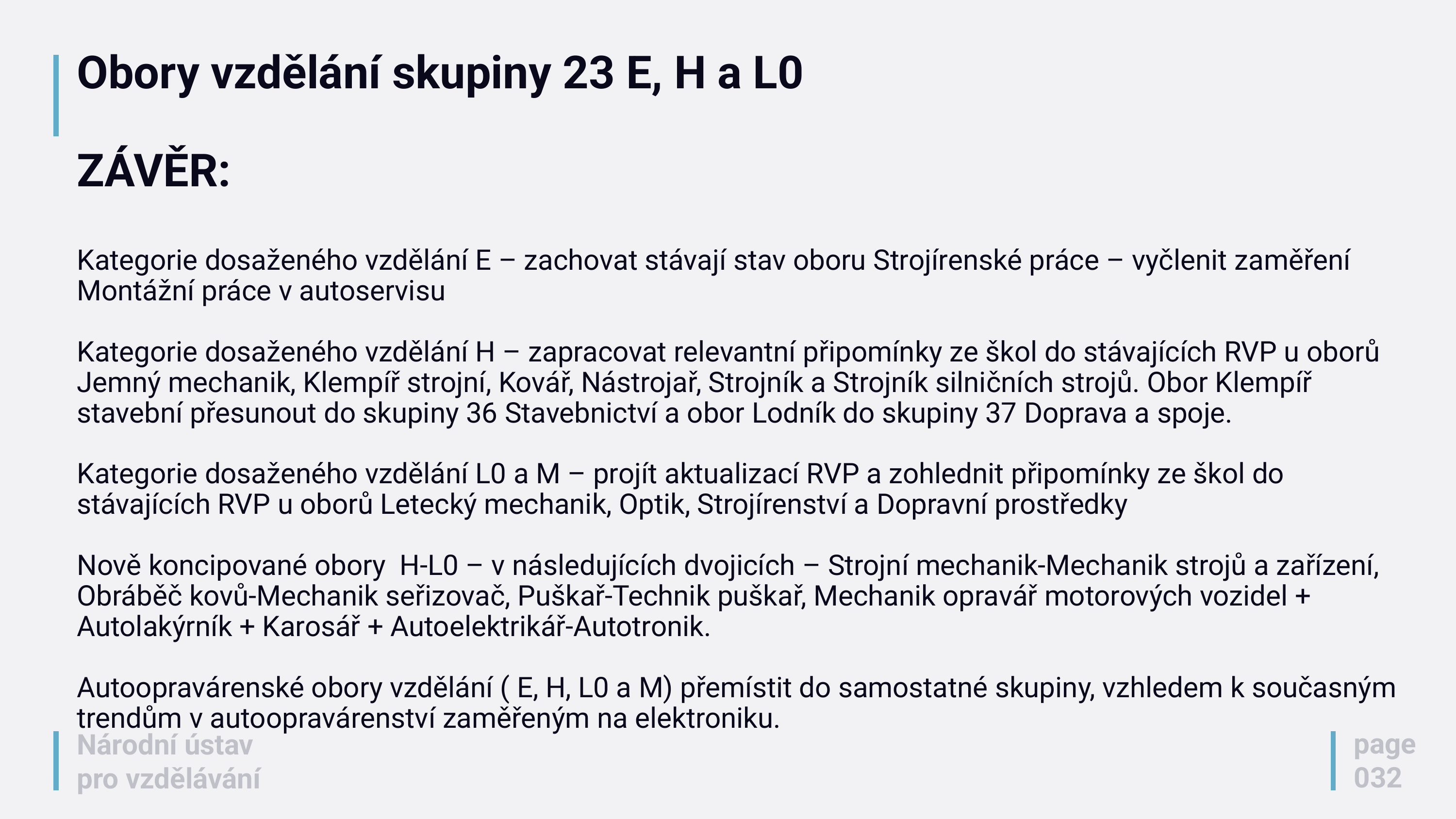

# Obory vzdělání skupiny 23 E, H a L0 ZÁVĚR: Kategorie dosaženého vzdělání E – zachovat stávají stav oboru Strojírenské práce – vyčlenit zaměření Montážní práce v autoservisu Kategorie dosaženého vzdělání H – zapracovat relevantní připomínky ze škol do stávajících RVP u oborů Jemný mechanik, Klempíř strojní, Kovář, Nástrojař, Strojník a Strojník silničních strojů. Obor Klempíř stavební přesunout do skupiny 36 Stavebnictví a obor Lodník do skupiny 37 Doprava a spoje. Kategorie dosaženého vzdělání L0 a M – projít aktualizací RVP a zohlednit připomínky ze škol do stávajících RVP u oborů Letecký mechanik, Optik, Strojírenství a Dopravní prostředky Nově koncipované obory  H-L0 – v následujících dvojicích – Strojní mechanik-Mechanik strojů a zařízení, Obráběč kovů-Mechanik seřizovač, Puškař-Technik puškař, Mechanik opravář motorových vozidel + Autolakýrník + Karosář + Autoelektrikář-Autotronik. Autoopravárenské obory vzdělání ( E, H, L0 a M) přemístit do samostatné skupiny, vzhledem k současným trendům v autoopravárenství zaměřeným na elektroniku.
page
032